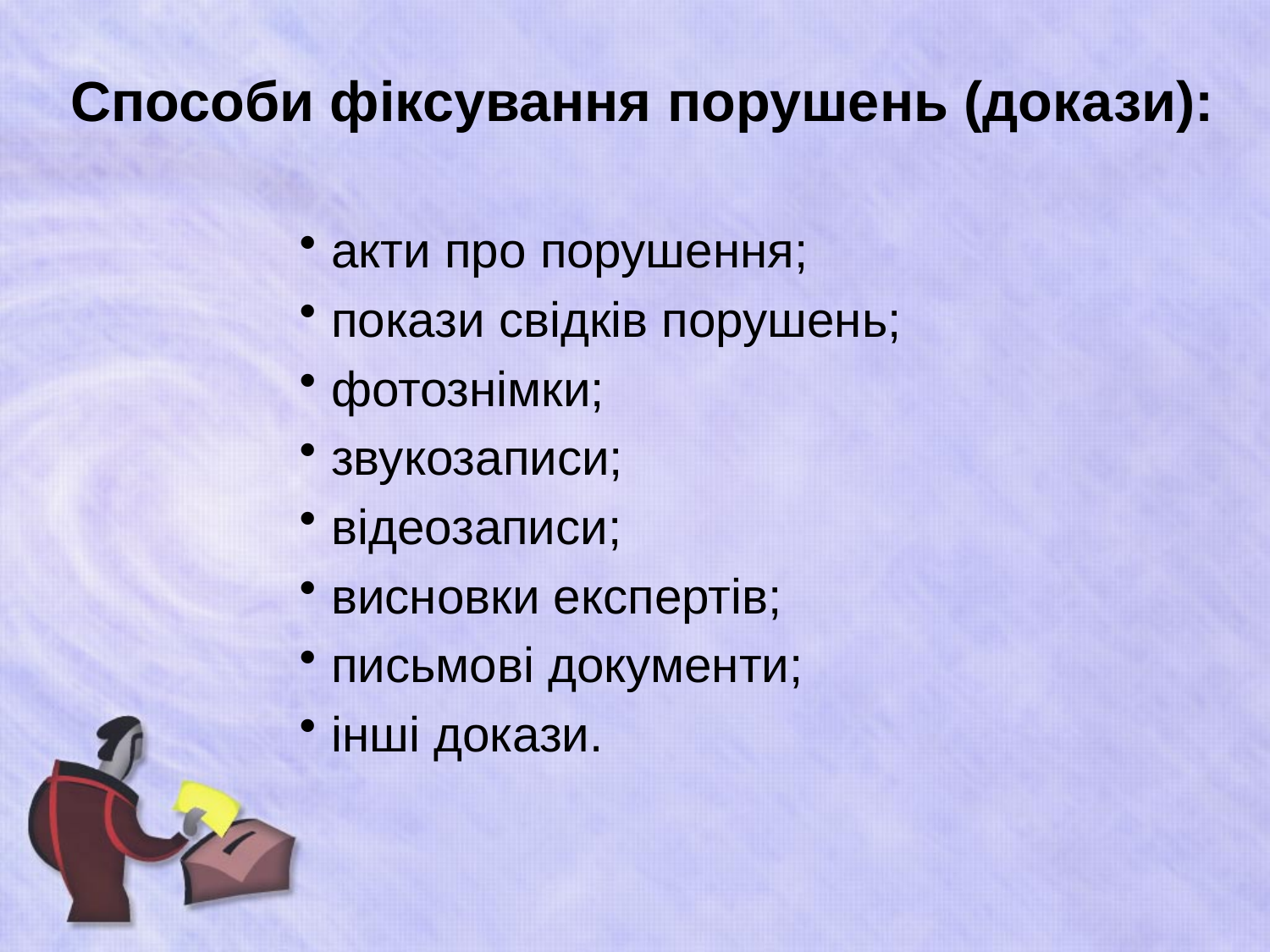

# Способи фіксування порушень (докази):

акти про порушення;
покази свідків порушень;
фотознімки;
звукозаписи;
відеозаписи;
висновки експертів;
письмові документи;
інші докази.